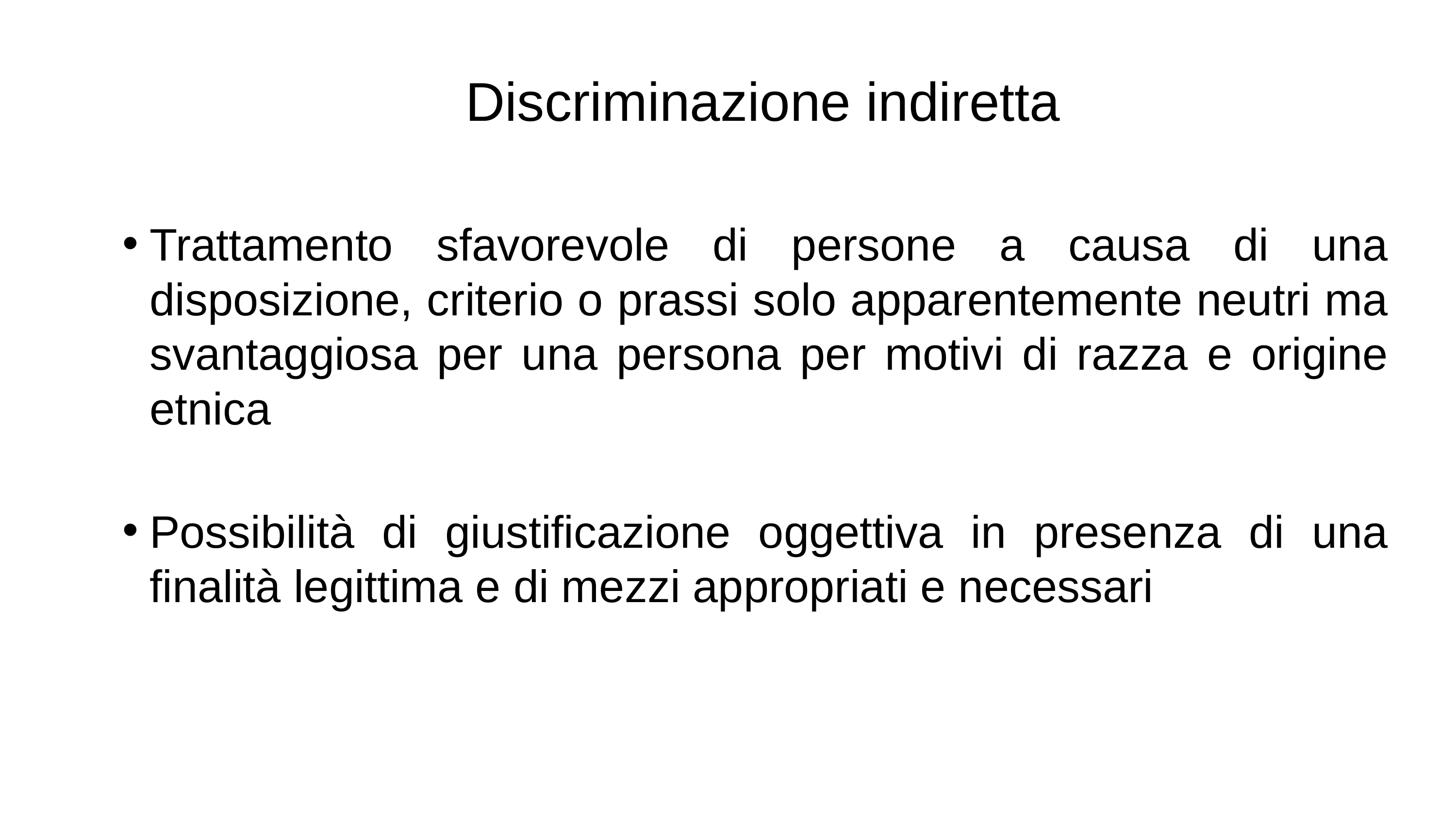

# Discriminazione indiretta
Trattamento sfavorevole di persone a causa di una disposizione, criterio o prassi solo apparentemente neutri ma svantaggiosa per una persona per motivi di razza e origine etnica

Possibilità di giustificazione oggettiva in presenza di una finalità legittima e di mezzi appropriati e necessari